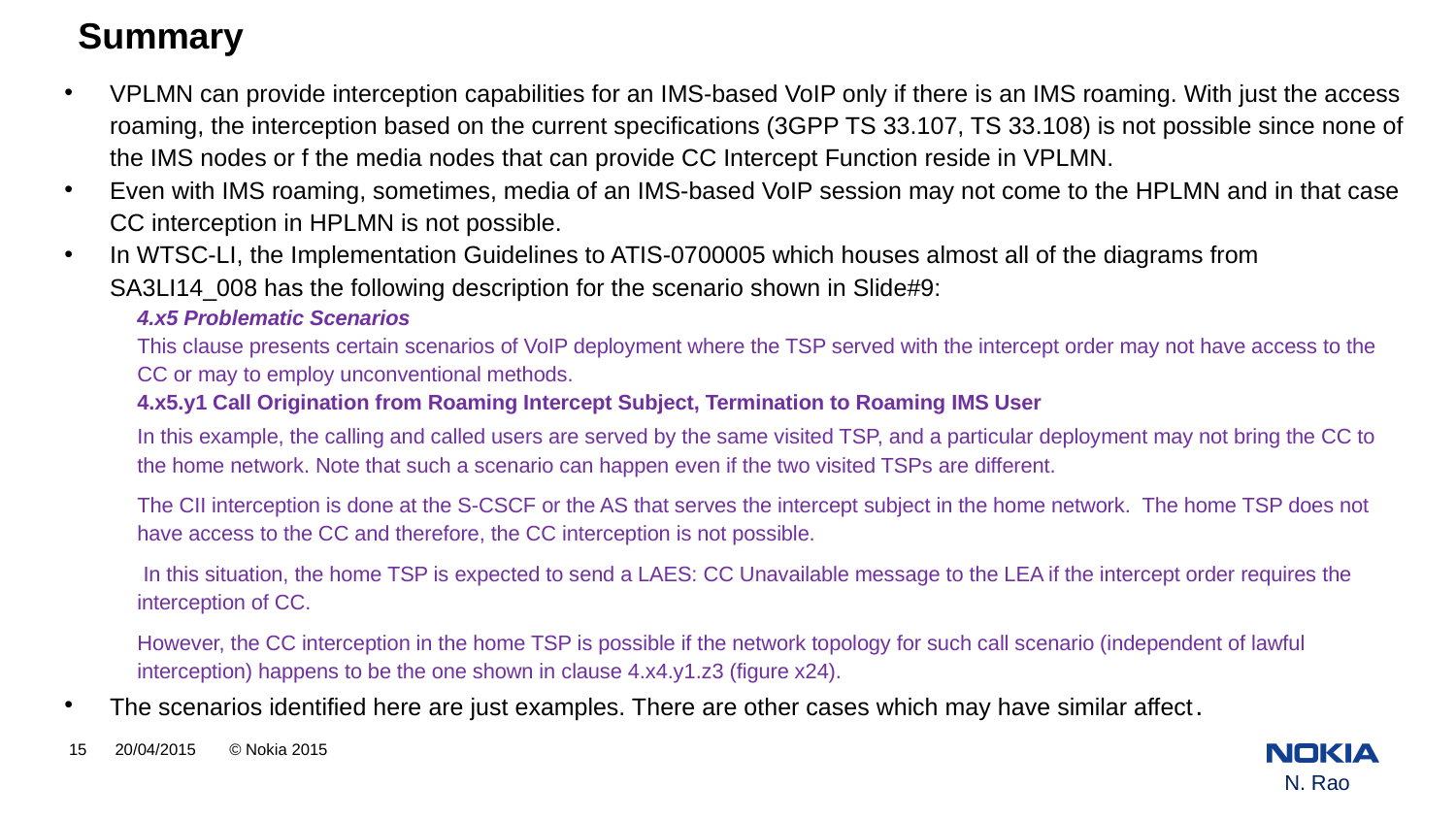

Summary
VPLMN can provide interception capabilities for an IMS-based VoIP only if there is an IMS roaming. With just the access roaming, the interception based on the current specifications (3GPP TS 33.107, TS 33.108) is not possible since none of the IMS nodes or f the media nodes that can provide CC Intercept Function reside in VPLMN.
Even with IMS roaming, sometimes, media of an IMS-based VoIP session may not come to the HPLMN and in that case CC interception in HPLMN is not possible.
In WTSC-LI, the Implementation Guidelines to ATIS-0700005 which houses almost all of the diagrams from SA3LI14_008 has the following description for the scenario shown in Slide#9:
4.x5 Problematic Scenarios
This clause presents certain scenarios of VoIP deployment where the TSP served with the intercept order may not have access to the CC or may to employ unconventional methods.
4.x5.y1 Call Origination from Roaming Intercept Subject, Termination to Roaming IMS User
In this example, the calling and called users are served by the same visited TSP, and a particular deployment may not bring the CC to the home network. Note that such a scenario can happen even if the two visited TSPs are different.
The CII interception is done at the S-CSCF or the AS that serves the intercept subject in the home network.  The home TSP does not have access to the CC and therefore, the CC interception is not possible.
 In this situation, the home TSP is expected to send a LAES: CC Unavailable message to the LEA if the intercept order requires the interception of CC.
However, the CC interception in the home TSP is possible if the network topology for such call scenario (independent of lawful interception) happens to be the one shown in clause 4.x4.y1.z3 (figure x24).
The scenarios identified here are just examples. There are other cases which may have similar affect.